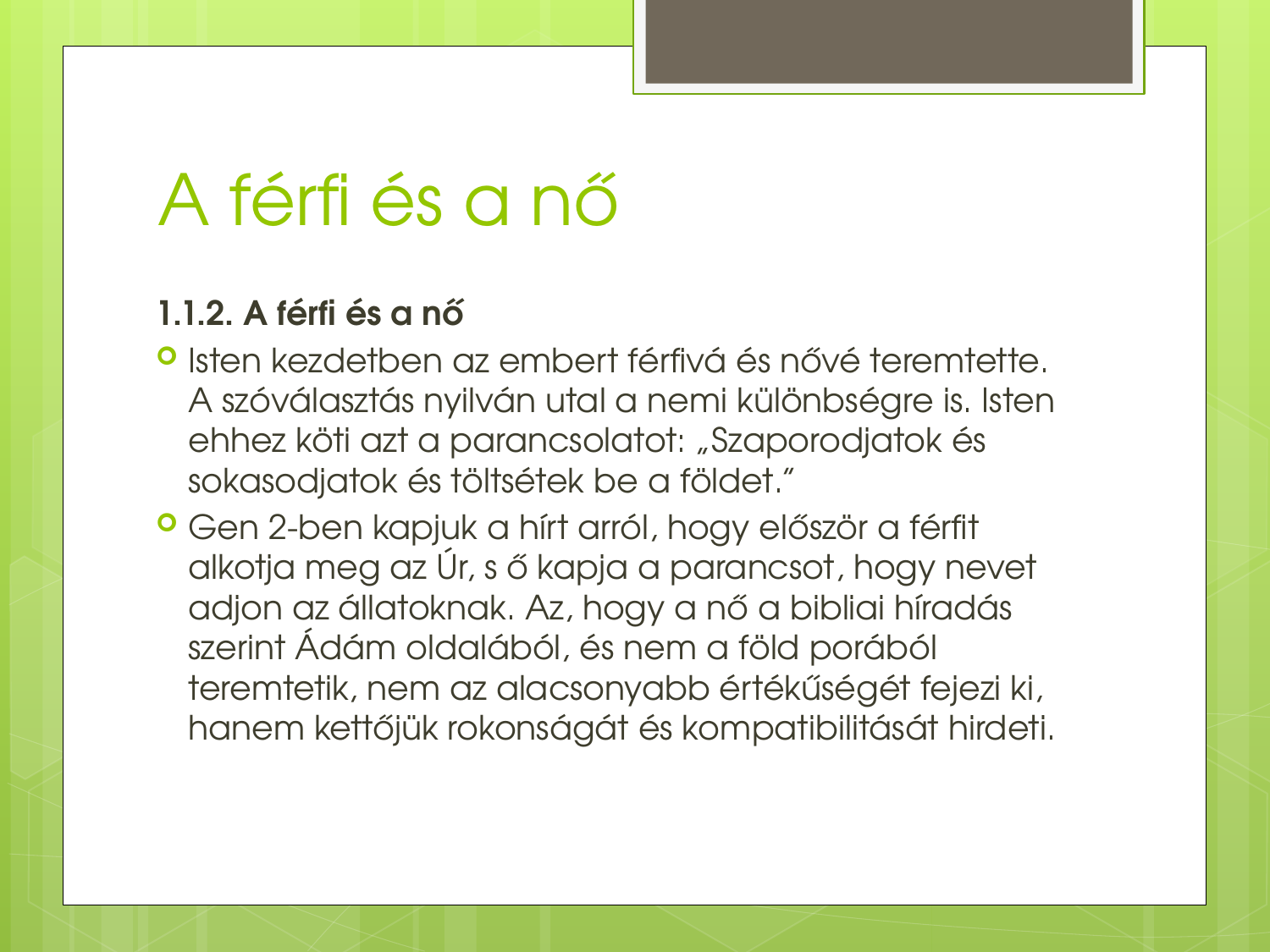

# A férfi és a nő
1.1.2. A férfi és a nő
Isten kezdetben az embert férfivá és nővé teremtette. A szóválasztás nyilván utal a nemi különbségre is. Isten ehhez köti azt a parancsolatot: „Szaporodjatok és sokasodjatok és töltsétek be a földet.”
Gen 2-ben kapjuk a hírt arról, hogy először a férfit alkotja meg az Úr, s ő kapja a parancsot, hogy nevet adjon az állatoknak. Az, hogy a nő a bibliai híradás szerint Ádám oldalából, és nem a föld porából teremtetik, nem az alacsonyabb értékűségét fejezi ki, hanem kettőjük rokonságát és kompatibilitását hirdeti.